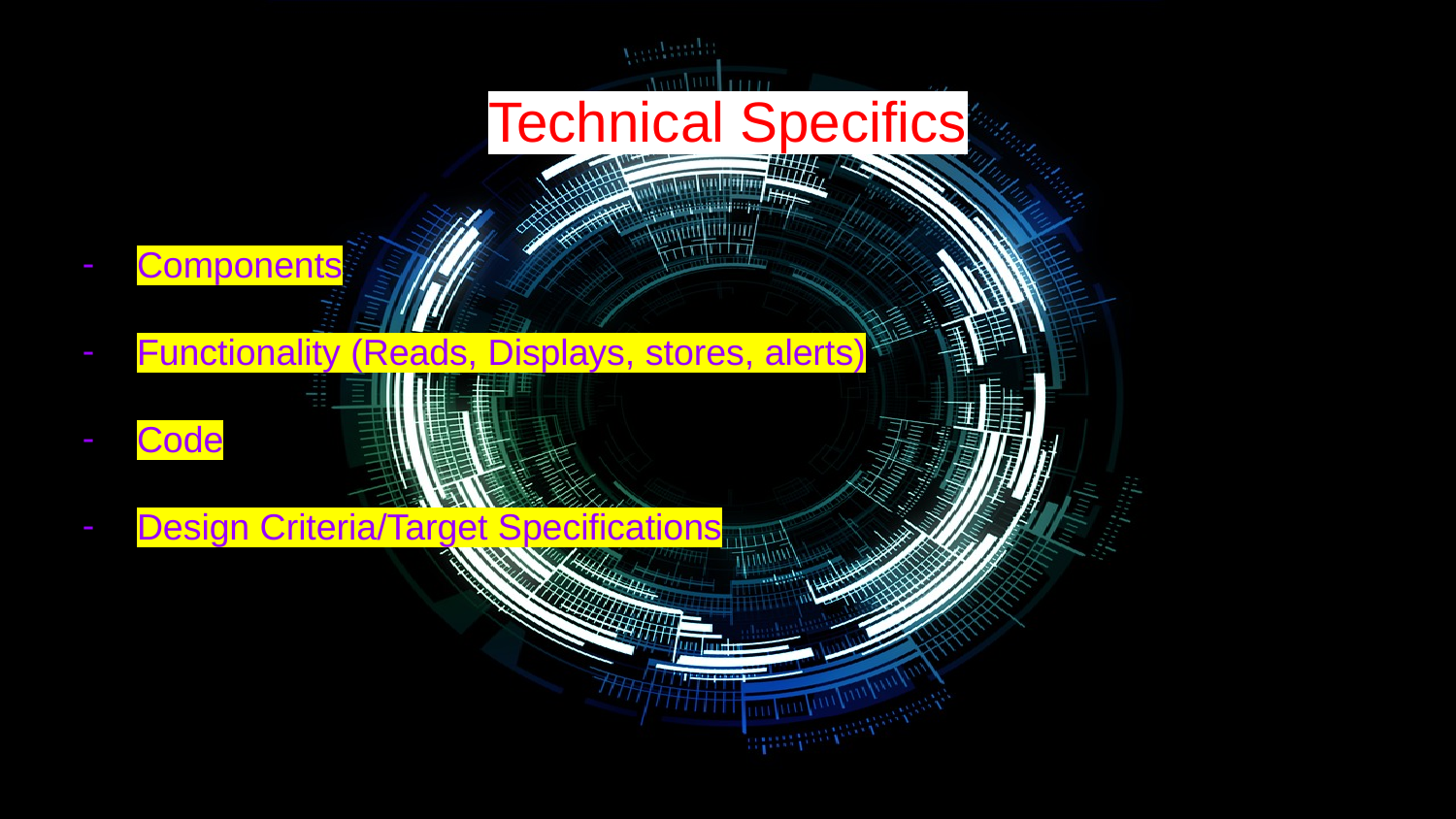

# Technical Specifics
Components
Functionality (Reads, Displays, stores, alerts)
Code
Design Criteria/Target Specifications